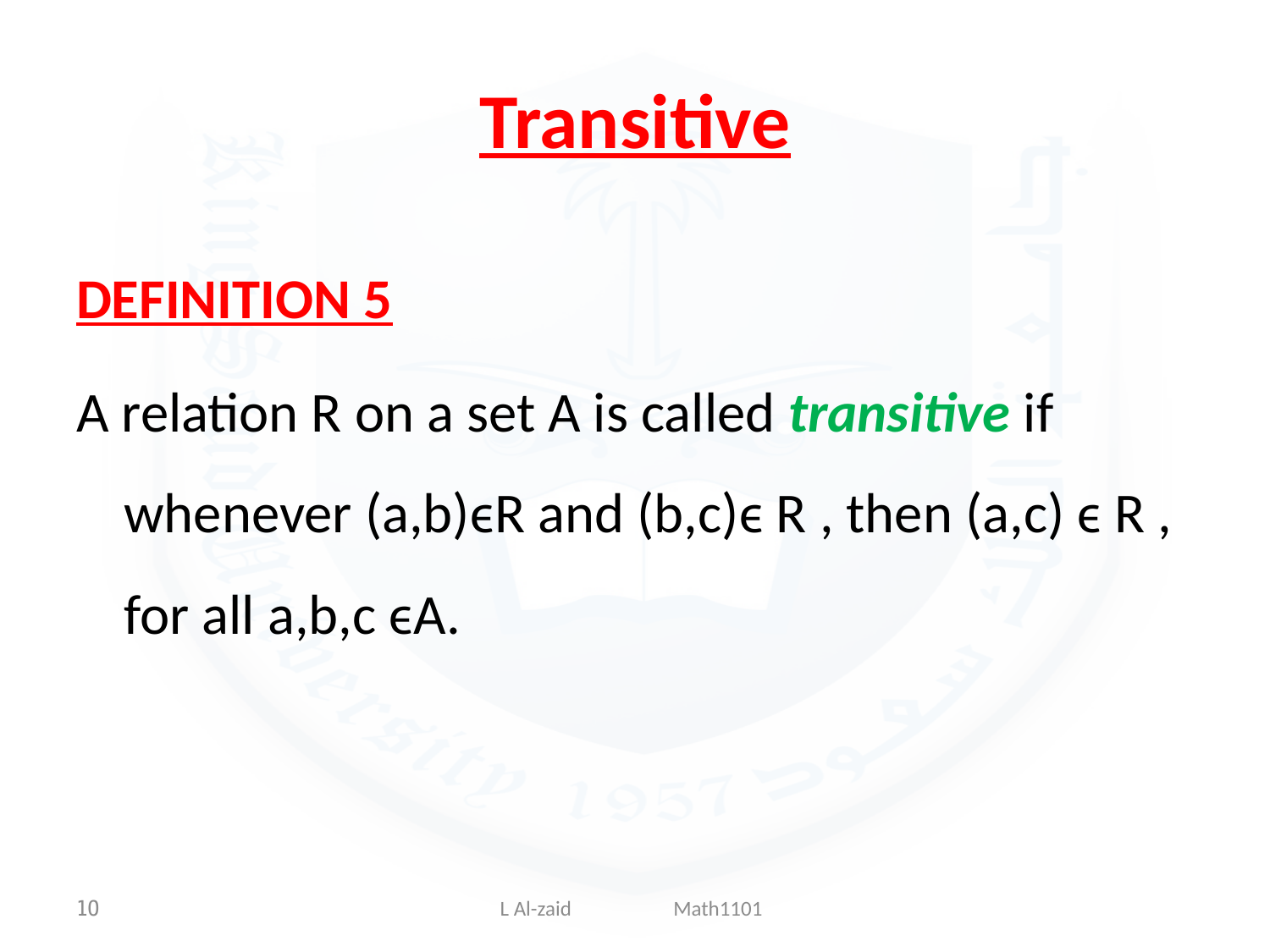

# Transitive
DEFINITION 5
A relation R on a set A is called transitive if whenever (a,b)ϵR and (b,c)ϵ R , then (a,c) ϵ R , for all a,b,c ϵA.
10
 L Al-zaid                     Math1101